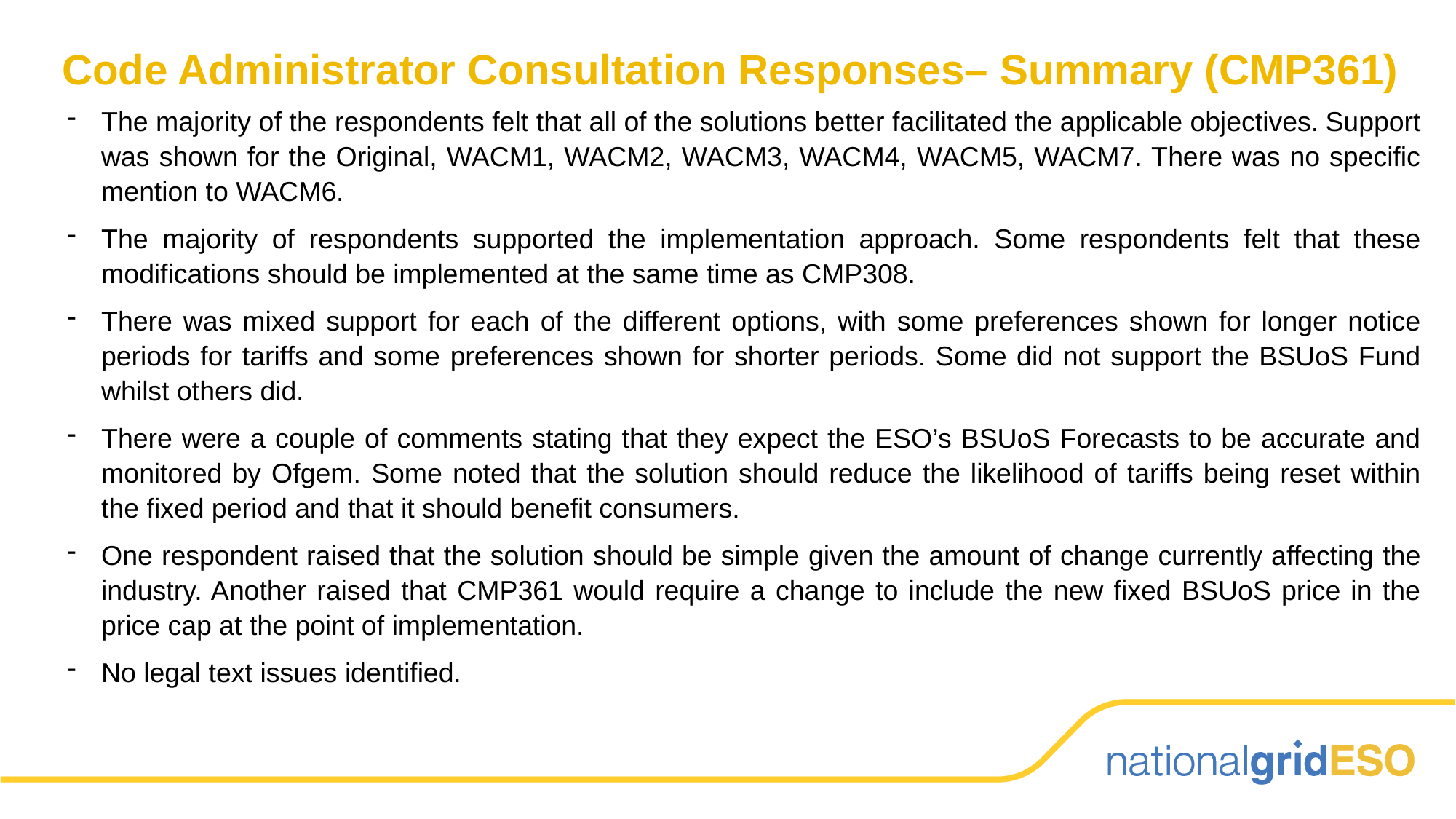

# Code Administrator Consultation Responses– Summary (CMP361)
The majority of the respondents felt that all of the solutions better facilitated the applicable objectives. Support was shown for the Original, WACM1, WACM2, WACM3, WACM4, WACM5, WACM7. There was no specific mention to WACM6.
The majority of respondents supported the implementation approach. Some respondents felt that these modifications should be implemented at the same time as CMP308.
There was mixed support for each of the different options, with some preferences shown for longer notice periods for tariffs and some preferences shown for shorter periods. Some did not support the BSUoS Fund whilst others did.
There were a couple of comments stating that they expect the ESO’s BSUoS Forecasts to be accurate and monitored by Ofgem. Some noted that the solution should reduce the likelihood of tariffs being reset within the fixed period and that it should benefit consumers.
One respondent raised that the solution should be simple given the amount of change currently affecting the industry. Another raised that CMP361 would require a change to include the new fixed BSUoS price in the price cap at the point of implementation.
No legal text issues identified.